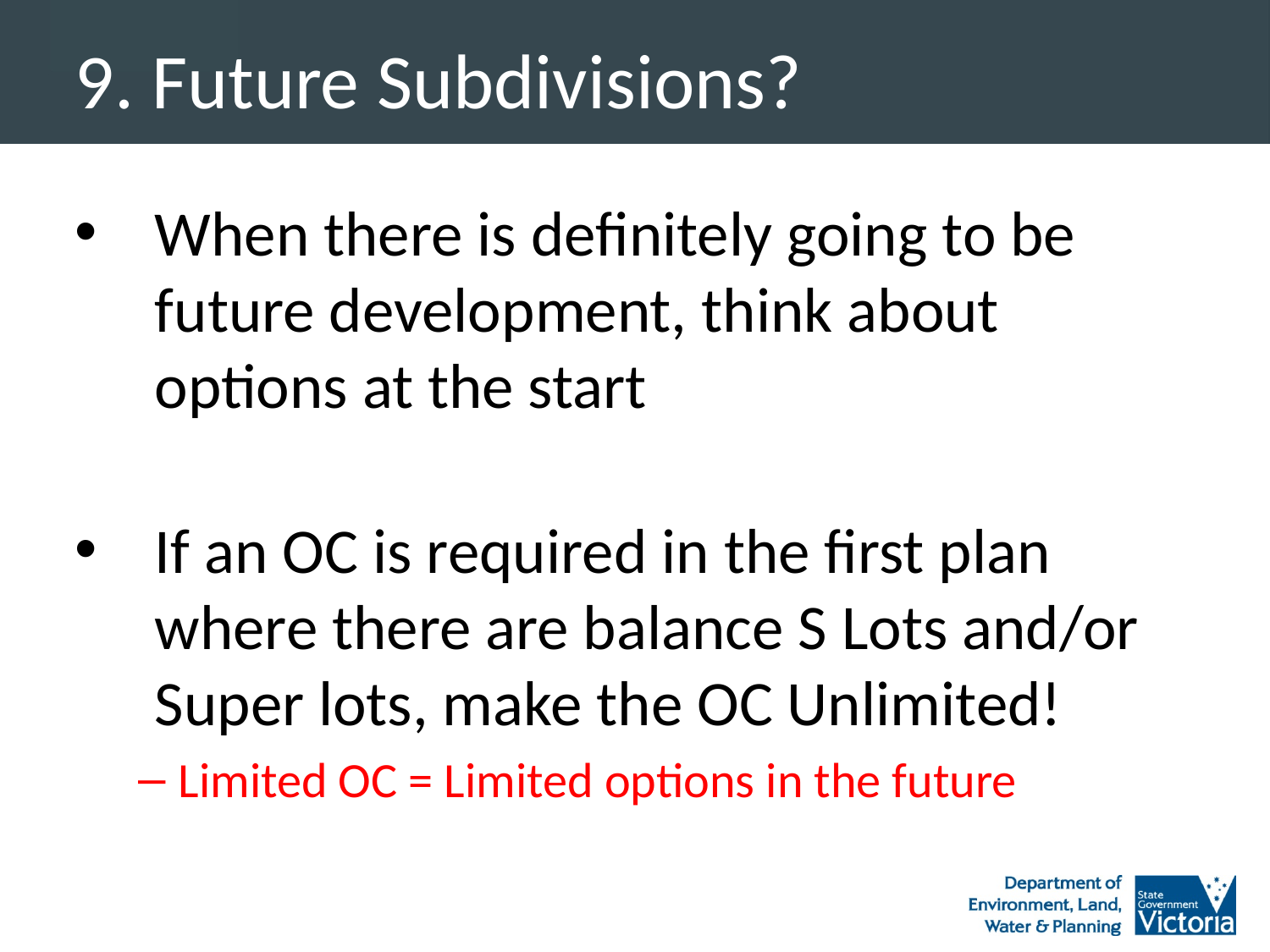

# 9. Future Subdivisions?
When there is definitely going to be future development, think about options at the start
If an OC is required in the first plan where there are balance S Lots and/or Super lots, make the OC Unlimited!
Limited OC = Limited options in the future